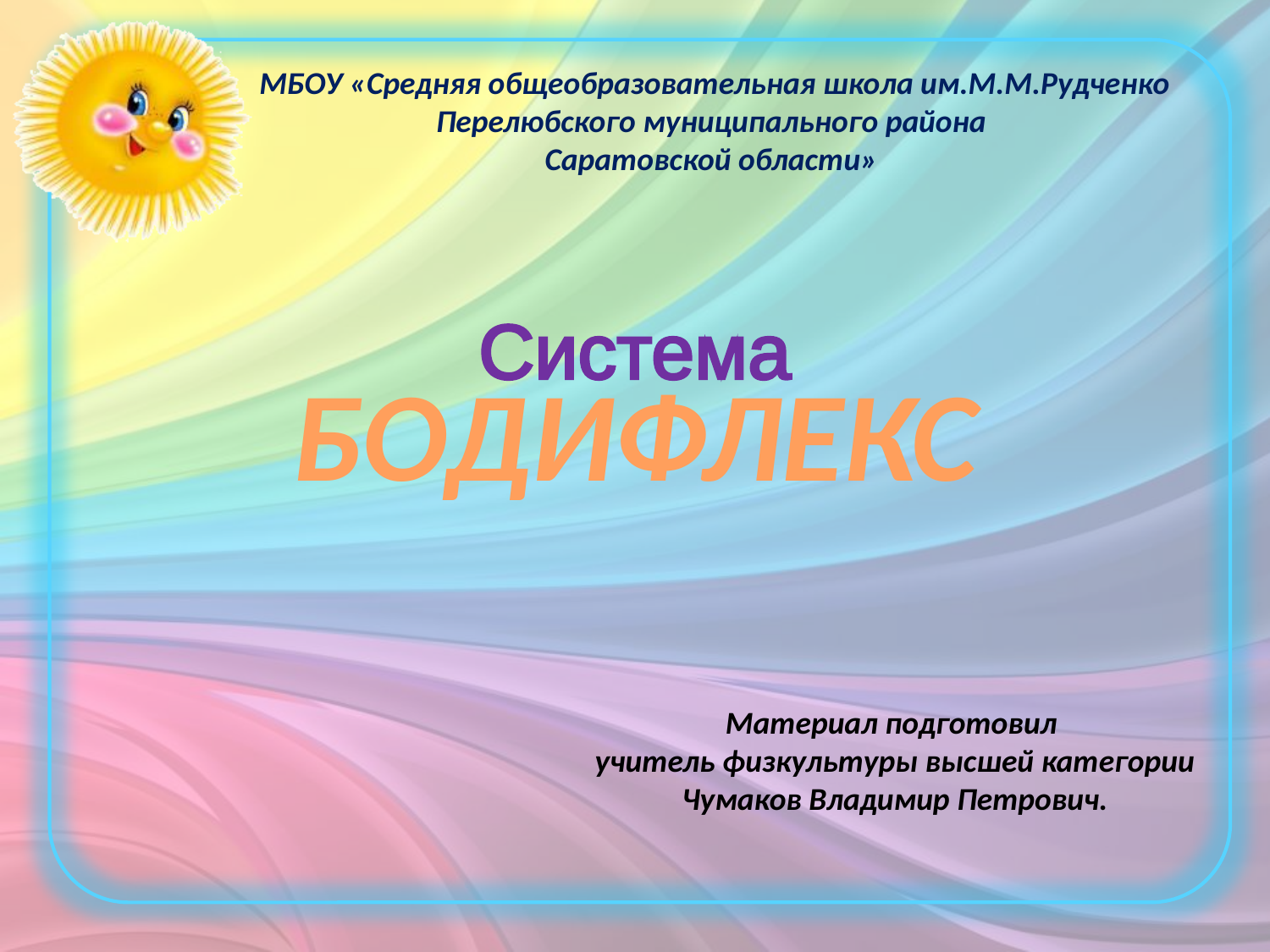

МБОУ «Средняя общеобразовательная школа им.М.М.Рудченко Перелюбского муниципального района
Саратовской области»
# Система
БОДИФЛЕКС
Материал подготовил
учитель физкультуры высшей категории
Чумаков Владимир Петрович.